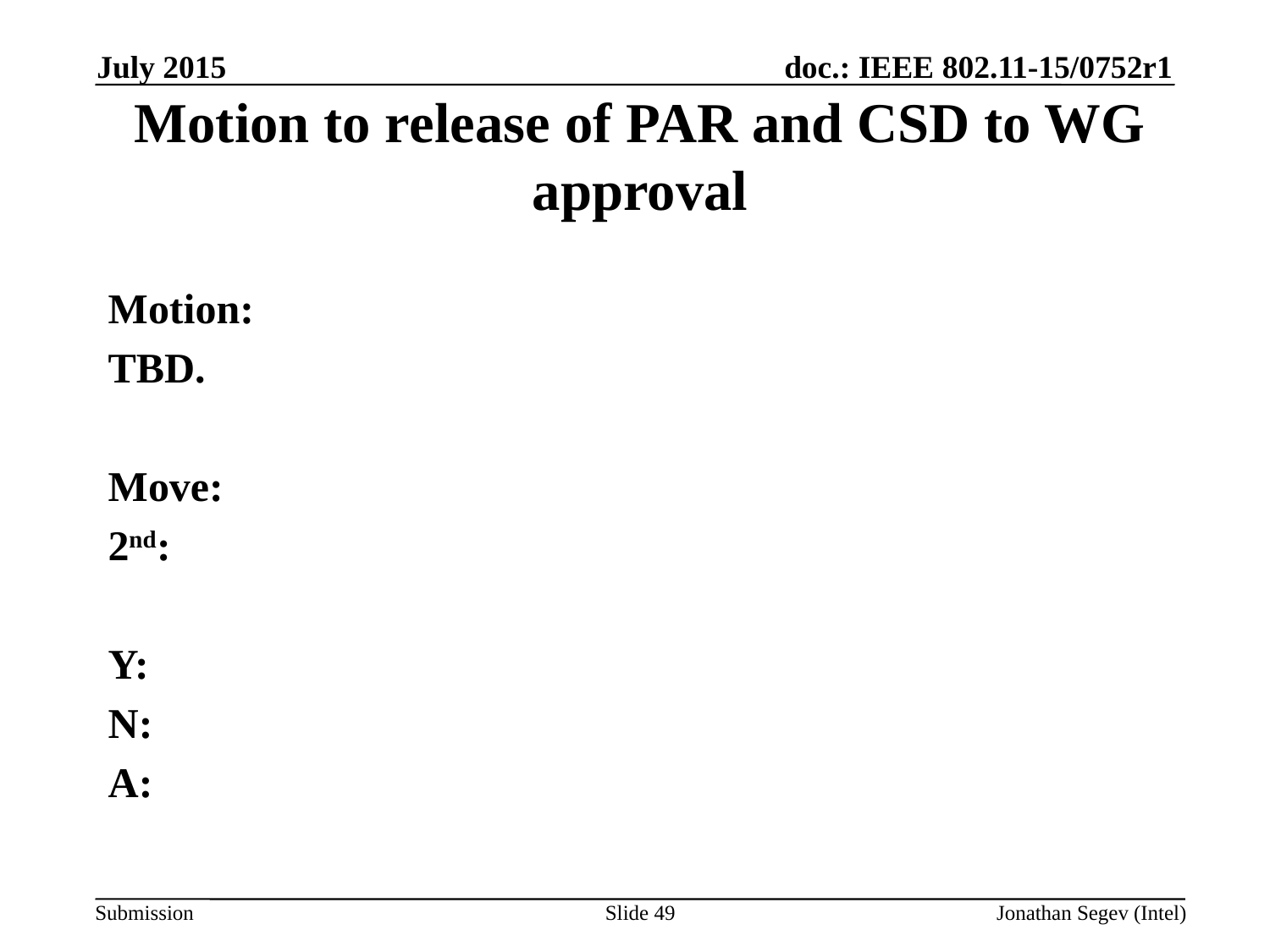

July 2015
# Motion to release of PAR and CSD to WG approval
Motion:
TBD.

Move:
2nd:

Y:
N:
A:
Slide 49
Jonathan Segev (Intel)